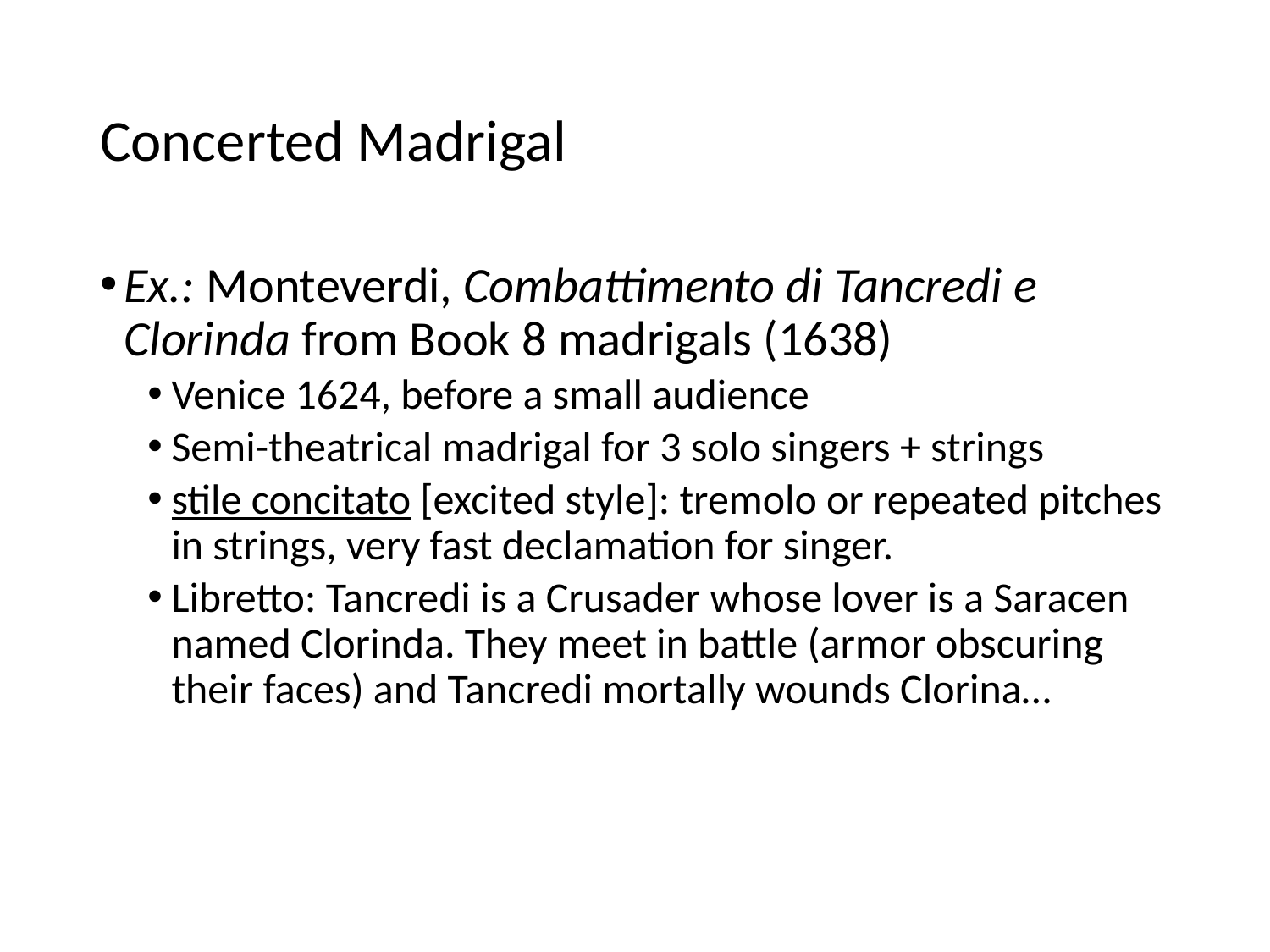

# Concerted Madrigal
Ex.: Monteverdi, Combattimento di Tancredi e Clorinda from Book 8 madrigals (1638)
Venice 1624, before a small audience
Semi-theatrical madrigal for 3 solo singers + strings
stile concitato [excited style]: tremolo or repeated pitches in strings, very fast declamation for singer.
Libretto: Tancredi is a Crusader whose lover is a Saracen named Clorinda. They meet in battle (armor obscuring their faces) and Tancredi mortally wounds Clorina…